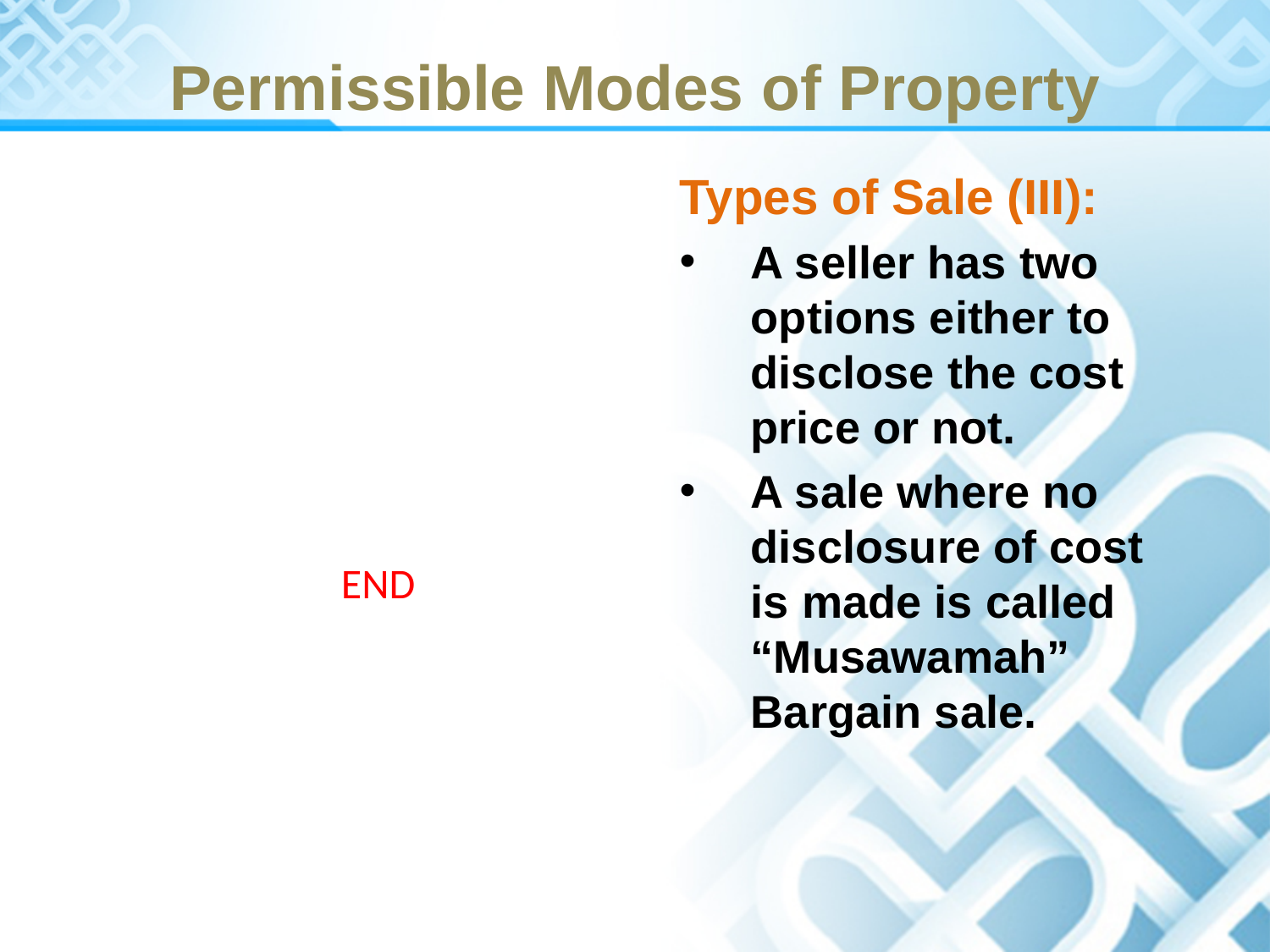

Permissible Modes of Property
Types of Sale (III):
A seller has two options either to disclose the cost price or not.
A sale where no disclosure of cost is made is called “Musawamah” Bargain sale.
END